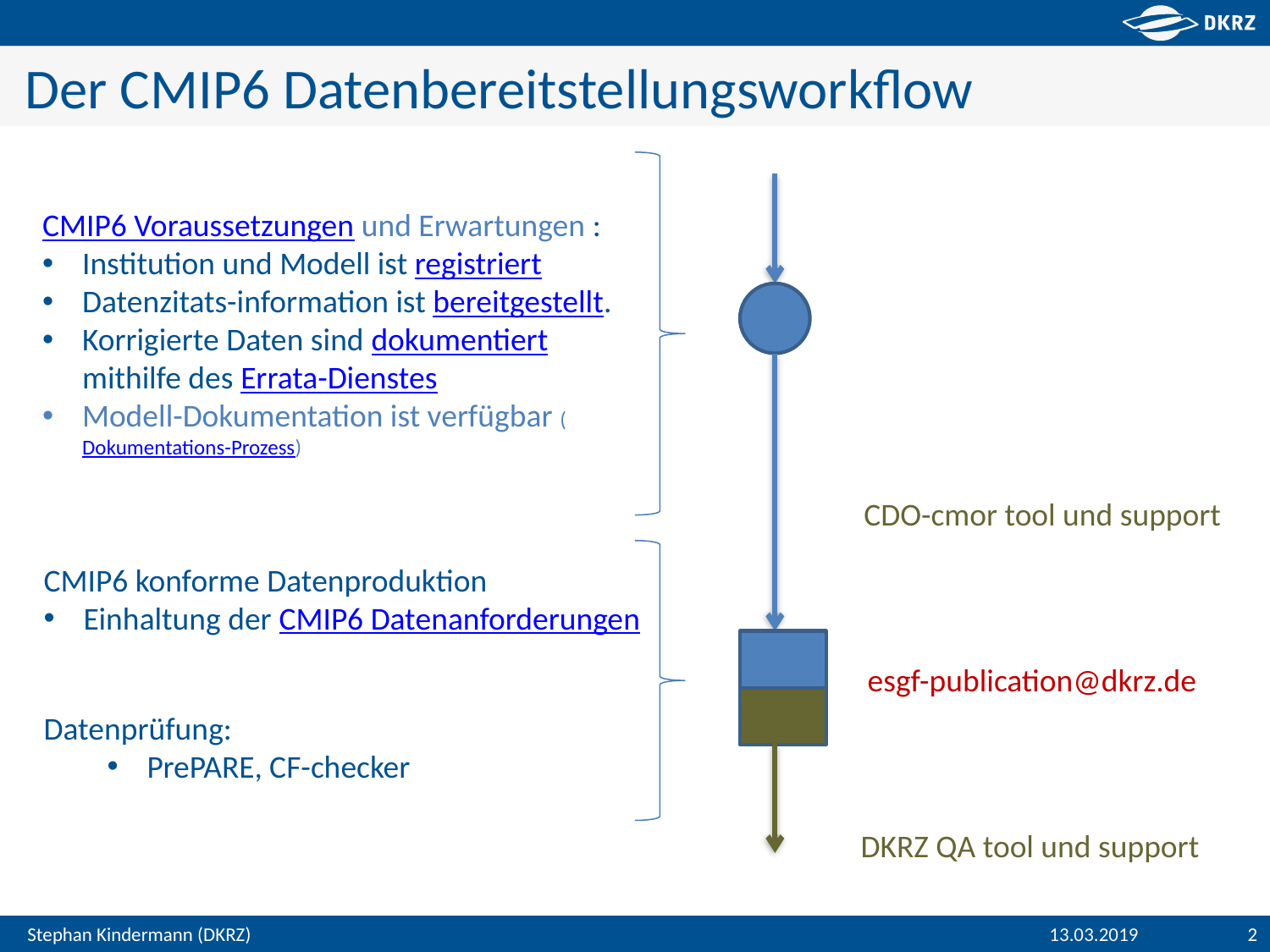

# Der CMIP6 Datenbereitstellungsworkflow

CMIP6 Voraussetzungen und Erwartungen :
Institution und Modell ist registriert
Datenzitats-information ist bereitgestellt.
Korrigierte Daten sind dokumentiert mithilfe des Errata-Dienstes
Modell-Dokumentation ist verfügbar (Dokumentations-Prozess)

CDO-cmor tool und support

CMIP6 konforme Datenproduktion
Einhaltung der CMIP6 Datenanforderungen

esgf-publication@dkrz.de

Datenprüfung:
PrePARE, CF-checker
DKRZ QA tool und support
13.03.2019
2